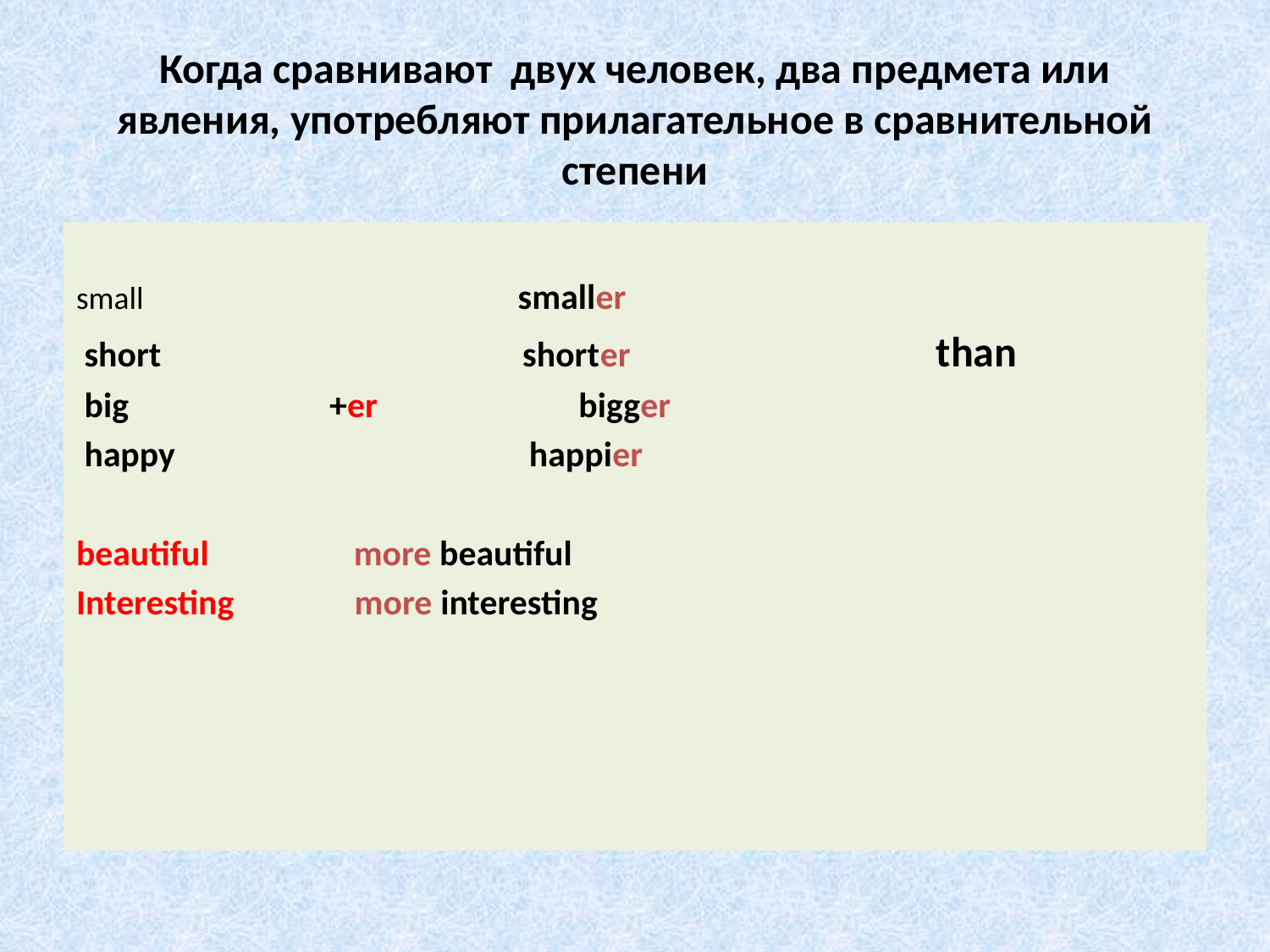

# Когда сравнивают  двух человек, два предмета или явления, употребляют прилагательное в сравнительной степени

small                                                    smaller
 short                                             shorter                                      than
 big                         +er                         bigger
 happy                                            happier

beautiful                  more beautiful
Interesting               more interesting